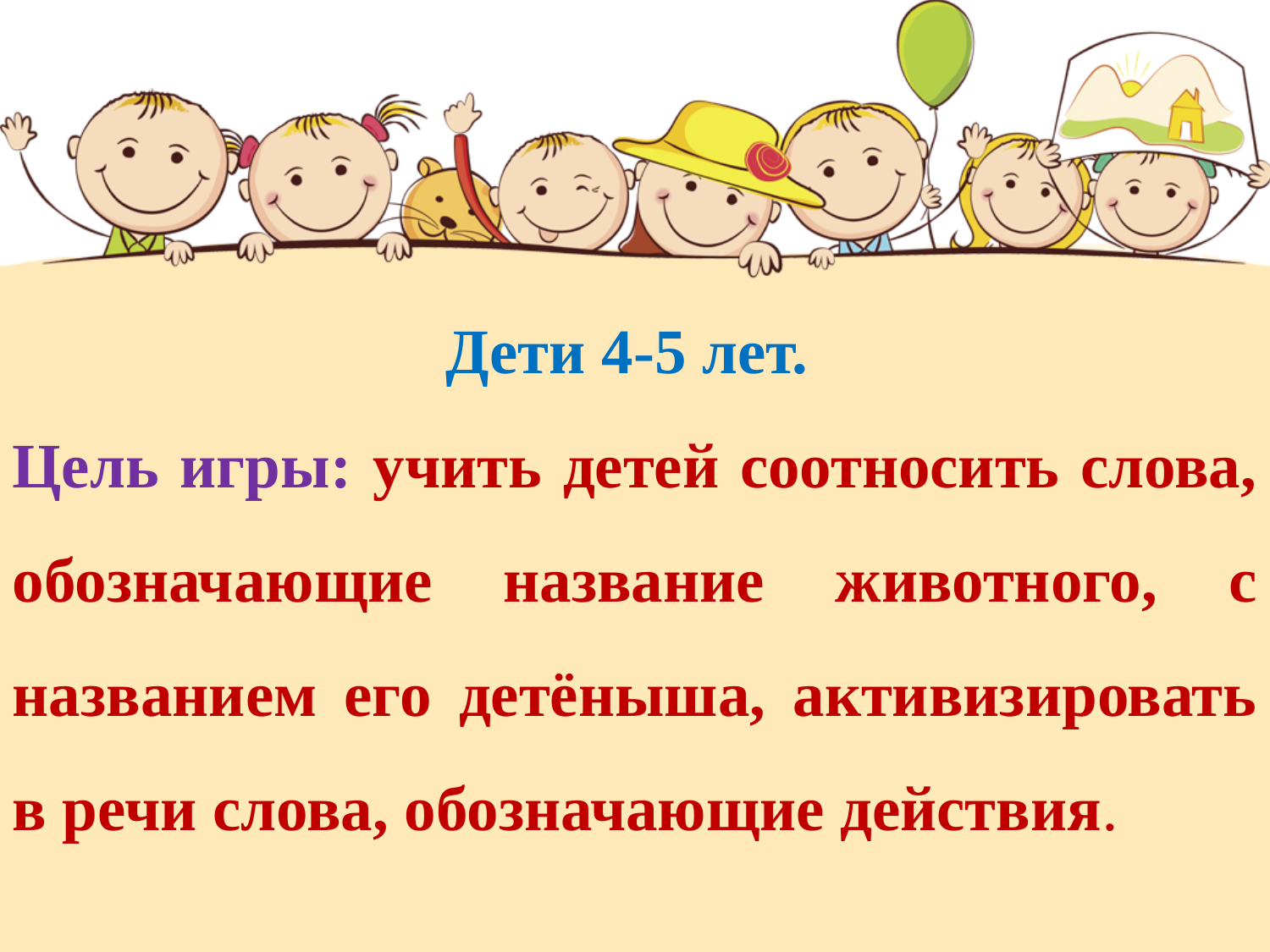

Дети 4-5 лет.
Цель игры: учить детей соотносить слова, обозначающие название животного, с названием его детёныша, активизировать в речи слова, обозначающие действия.